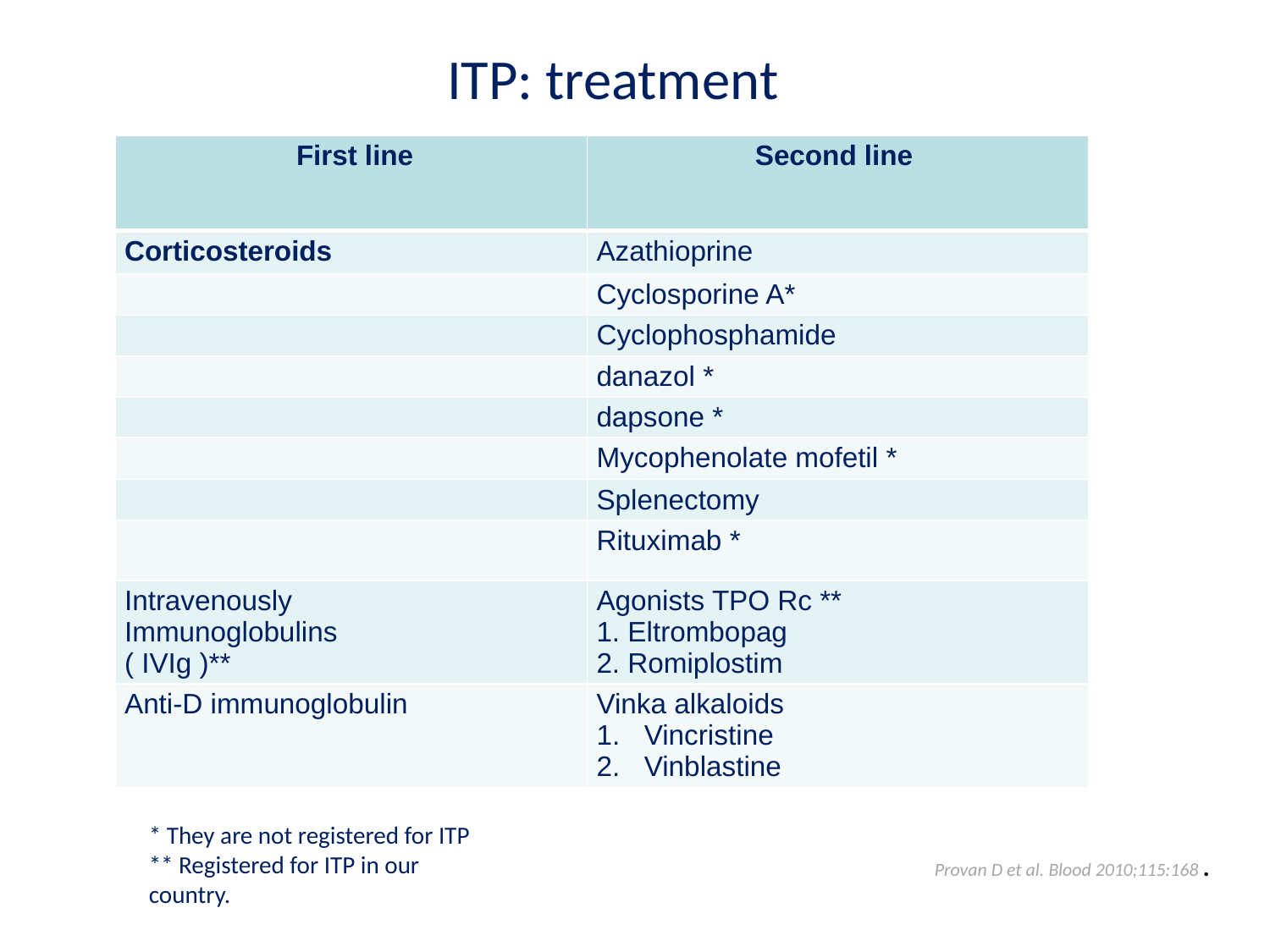

# ITP: treatment
| First line | Second line |
| --- | --- |
| Corticosteroids | Azathioprine |
|  | Cyclosporine A\* |
|  | Cyclophosphamide |
|  | danazol \* |
|  | dapsone \* |
|  | Mycophenolate mofetil \* |
|  | Splenectomy |
|  | Rituximab \* |
| Intravenously Immunoglobulins ( IVIg )\*\* | Agonists TPO Rc \*\* 1. Eltrombopag 2. Romiplostim |
| Anti-D immunoglobulin | Vinka alkaloids Vincristine Vinblastine |
* They are not registered for ITP
** Registered for ITP in our country.
Provan D et al. Blood 2010;115:168 .